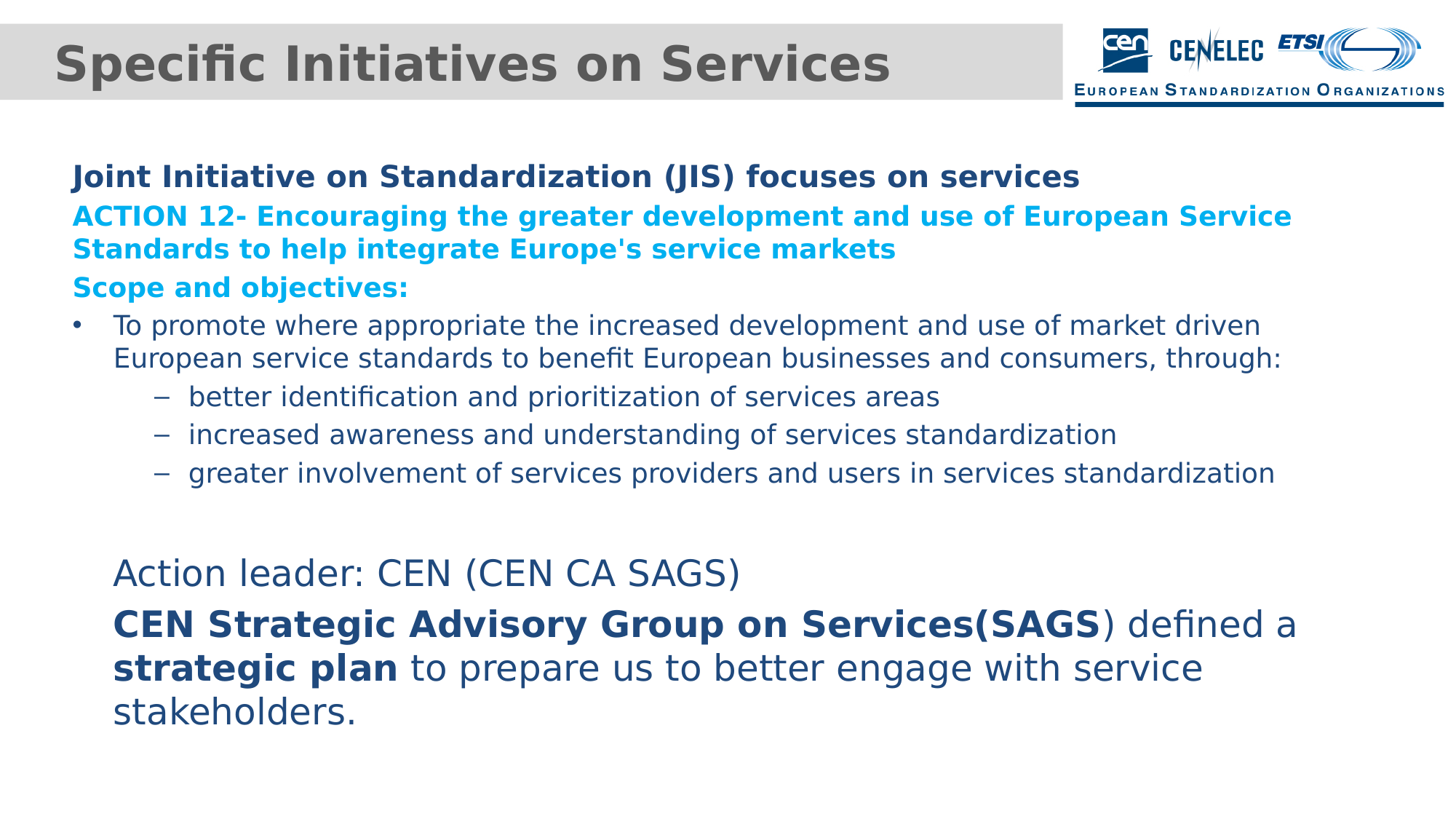

# Specific Initiatives on Services
Joint Initiative on Standardization (JIS) focuses on services
ACTION 12- Encouraging the greater development and use of European Service Standards to help integrate Europe's service markets
Scope and objectives:
To promote where appropriate the increased development and use of market driven European service standards to benefit European businesses and consumers, through:
better identification and prioritization of services areas
increased awareness and understanding of services standardization
greater involvement of services providers and users in services standardization

Action leader: CEN (CEN CA SAGS)
CEN Strategic Advisory Group on Services(SAGS) defined a strategic plan to prepare us to better engage with service stakeholders.